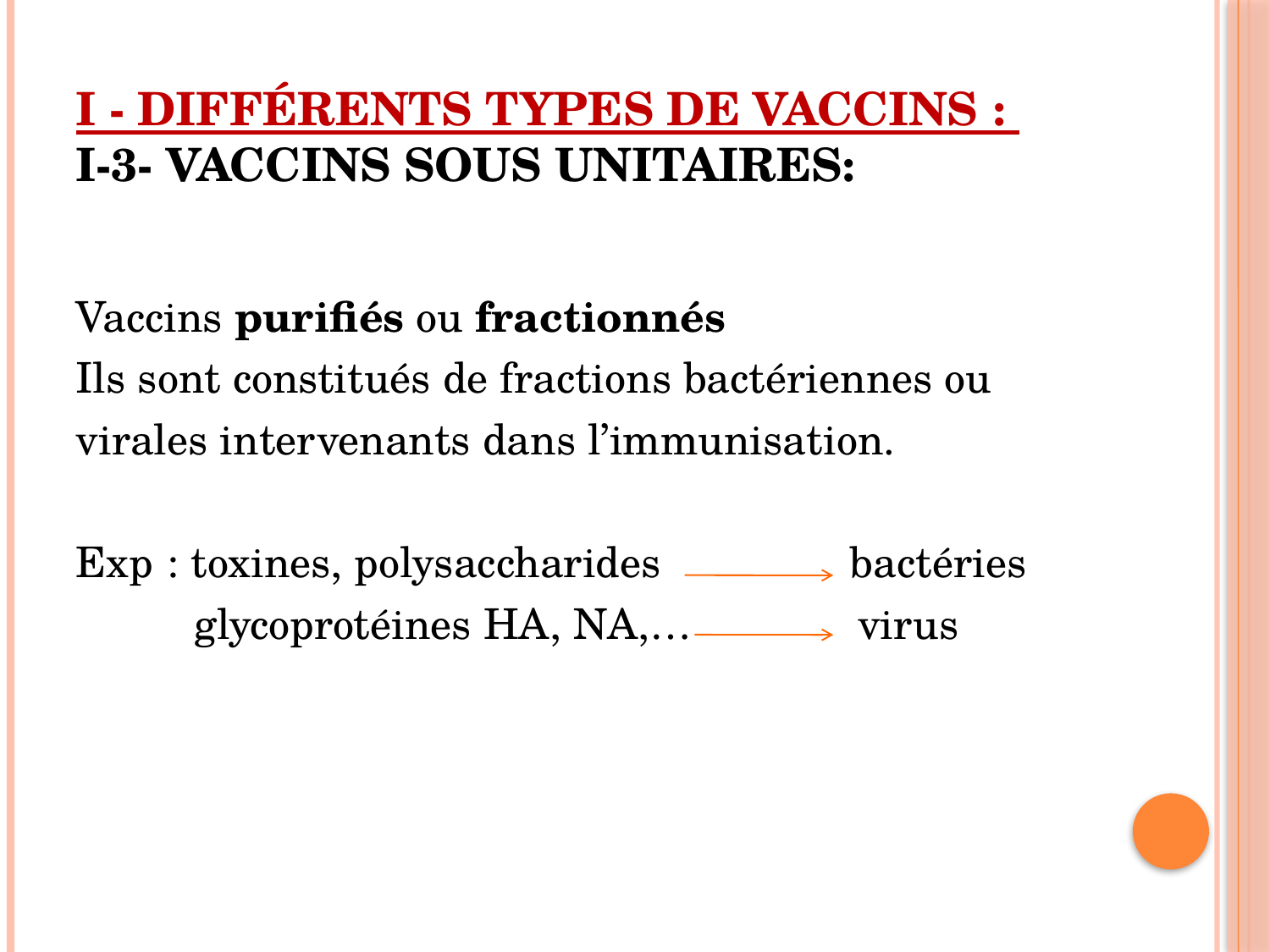

# I - Différents types de vaccins : I-3- Vaccins sous unitaires:

Vaccins purifiés ou fractionnés
Ils sont constitués de fractions bactériennes ou
virales intervenants dans l’immunisation.

Exp : toxines, polysaccharides                bactéries
          glycoprotéines HA, NA,…              virus